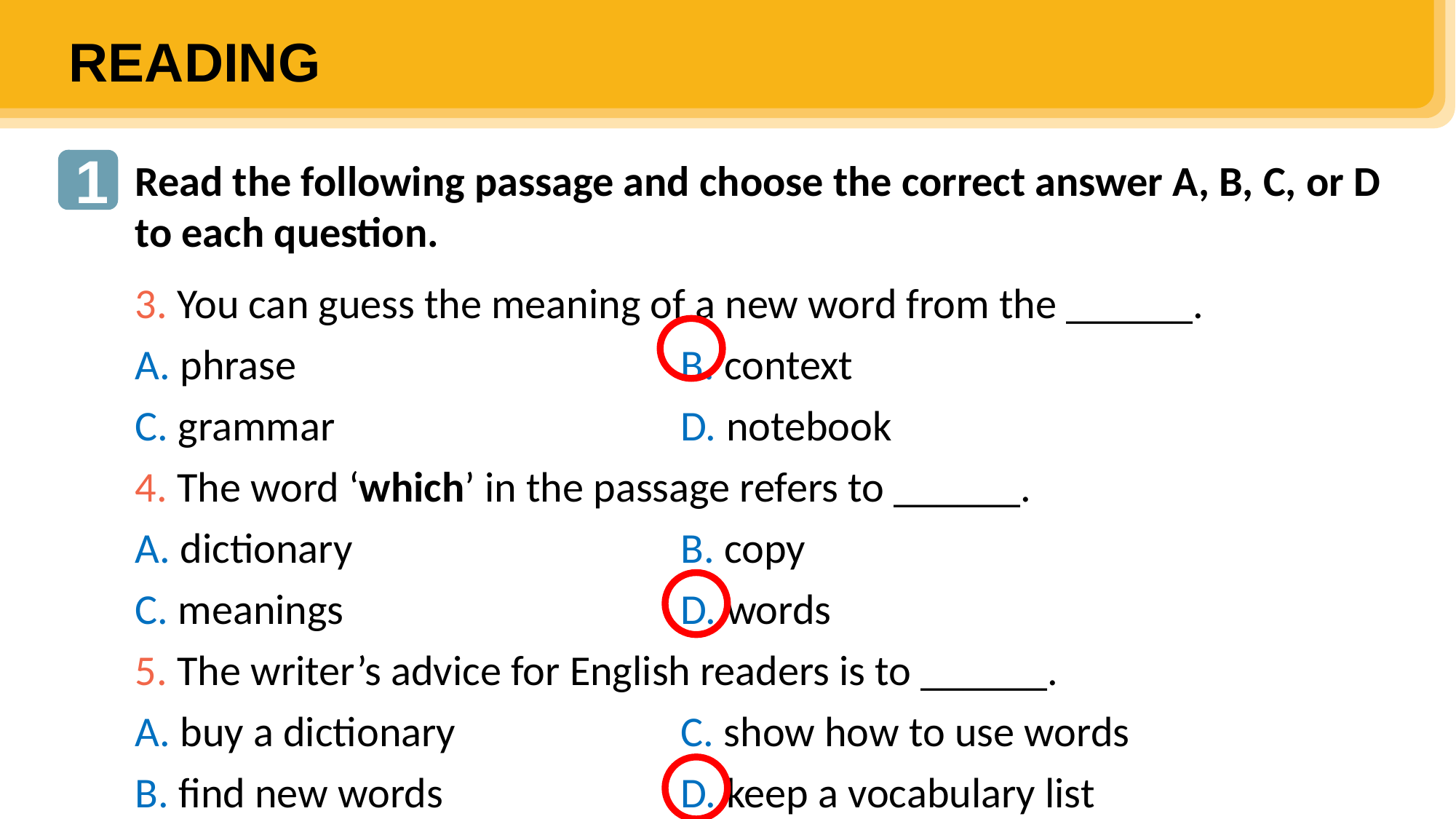

READING
1
Read the following passage and choose the correct answer A, B, C, or D
to each question.

3. You can guess the meaning of a new word from the ______.
A. phrase 				B. context
C. grammar 				D. notebook
4. The word ‘which’ in the passage refers to ______.
A. dictionary 			B. copy
C. meanings 			D. words
5. The writer’s advice for English readers is to ______.
A. buy a dictionary			C. show how to use words
B. find new words			D. keep a vocabulary list